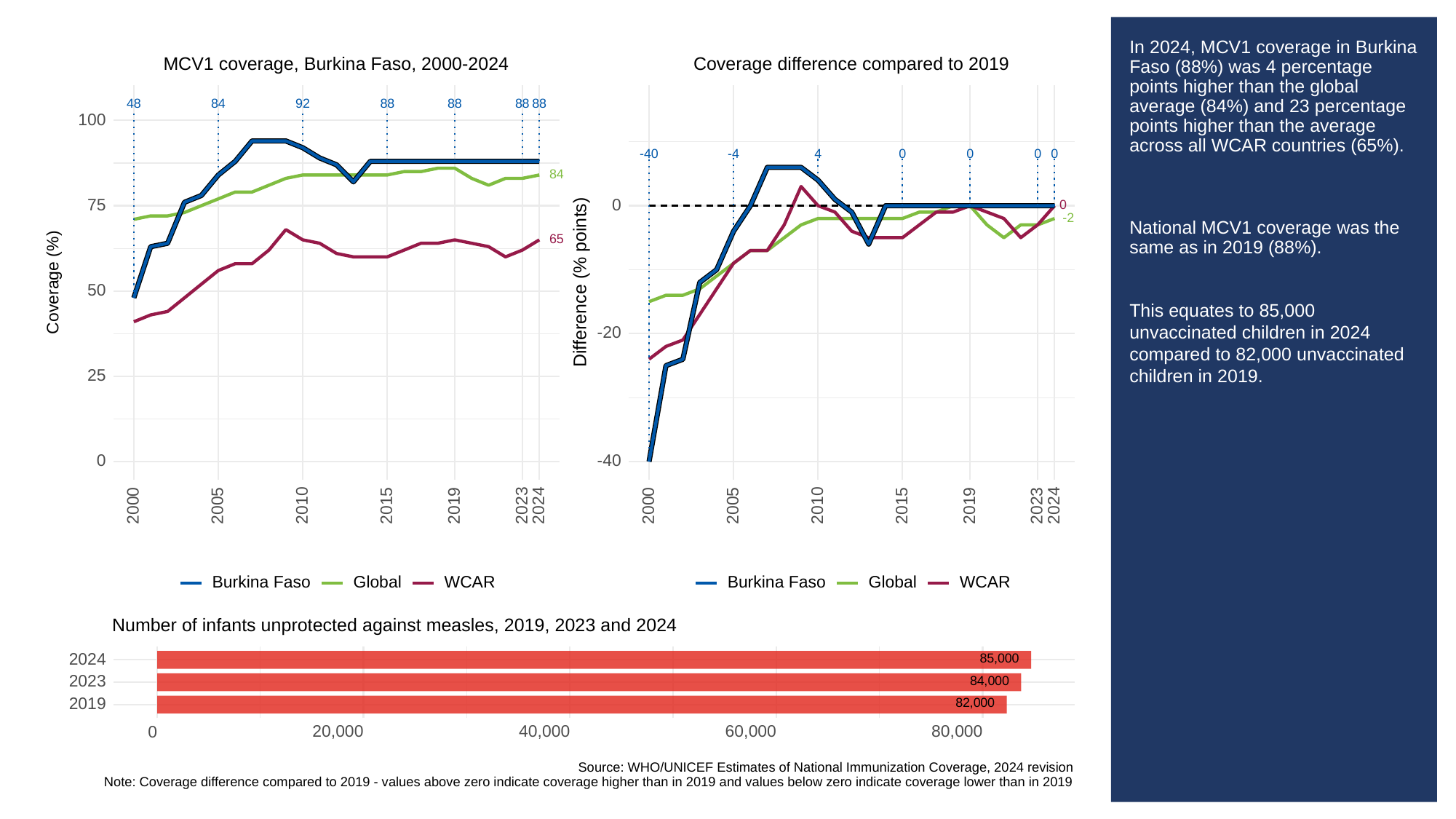

# In 2024, MCV1 coverage in Burkina Faso (88%) was 4 percentage points higher than the global average (84%) and 23 percentage points higher than the average across all WCAR countries (65%).

National MCV1 coverage was the same as in 2019 (88%).

This equates to 85,000 unvaccinated children in 2024 compared to 82,000 unvaccinated children in 2019.

MCV1 coverage, Burkina Faso, 2000-2024
Coverage difference compared to 2019

48
84
92
88
88
88
88

100

-40
0
0
0
0
-4
4

84

0
75
0

-2

65

Difference (% points)
Coverage (%)
50

-20

25

0
-40

2023
2023
2000
2005
2010
2015
2019
2024
2000
2005
2010
2015
2019
2024
Global
WCAR
Global
WCAR
Burkina Faso
Burkina Faso

Number of infants unprotected against measles, 2019, 2023 and 2024

85,000
2024

84,000
2023

82,000
2019

20,000
40,000
60,000
80,000
0
Source: WHO/UNICEF Estimates of National Immunization Coverage, 2024 revision
Note: Coverage difference compared to 2019 - values above zero indicate coverage higher than in 2019 and values below zero indicate coverage lower than in 2019